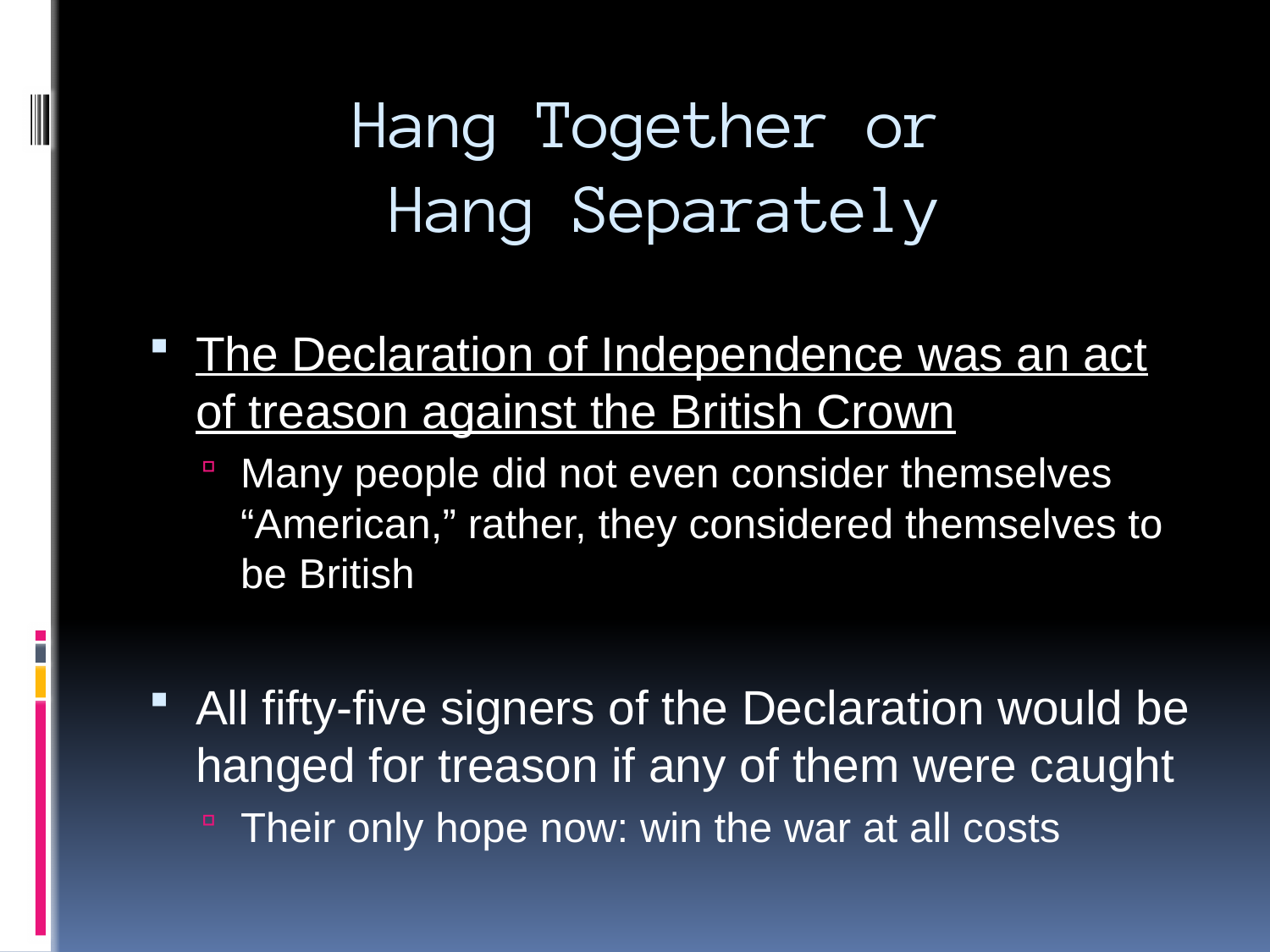

# Hang Together or Hang Separately

The Declaration of Independence was an act of treason against the British Crown
Many people did not even consider themselves “American,” rather, they considered themselves to be British

All fifty-five signers of the Declaration would be hanged for treason if any of them were caught
Their only hope now: win the war at all costs